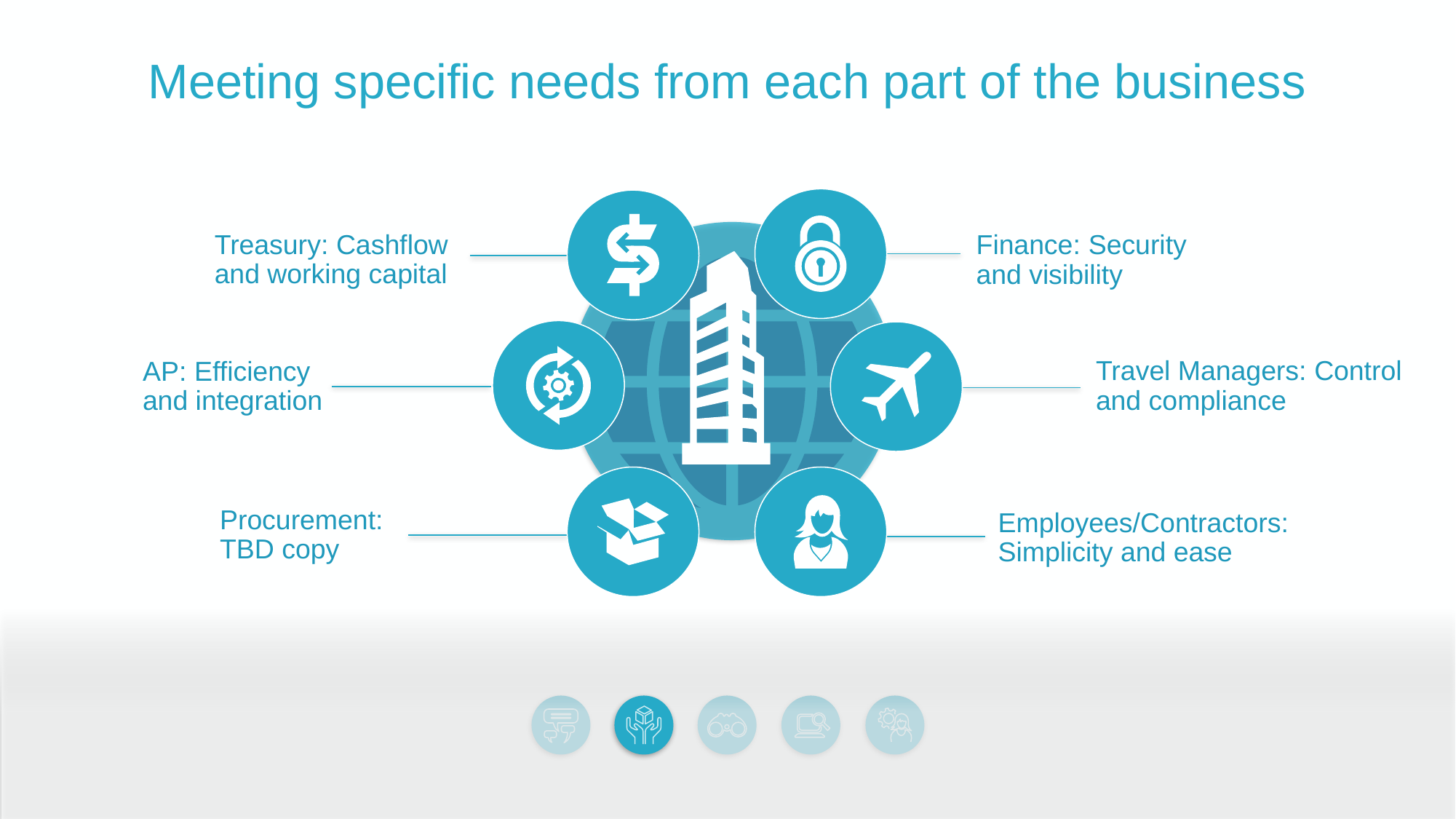

Meeting specific needs from each part of the business

Treasury: Cashflow and working capital
Finance: Security and visibility

Travel Managers: Control and compliance
AP: Efficiency and integration

Procurement: TBD copy
Employees/Contractors: Simplicity and ease